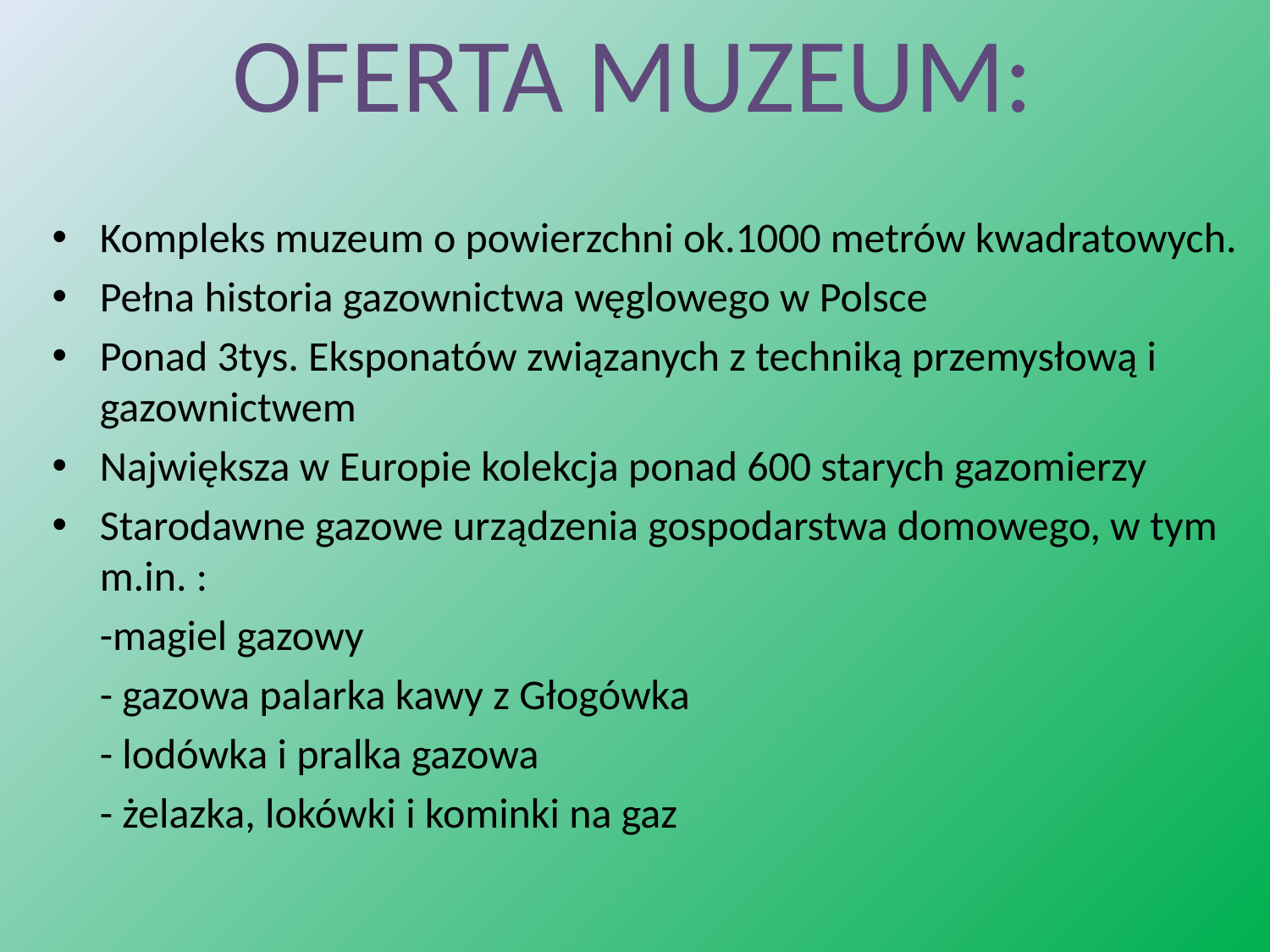

OFERTA MUZEUM:

Kompleks muzeum o powierzchni ok.1000 metrów kwadratowych.
Pełna historia gazownictwa węglowego w Polsce
Ponad 3tys. Eksponatów związanych z techniką przemysłową i gazownictwem
Największa w Europie kolekcja ponad 600 starych gazomierzy
Starodawne gazowe urządzenia gospodarstwa domowego, w tym m.in. :
	-magiel gazowy
	- gazowa palarka kawy z Głogówka
	- lodówka i pralka gazowa
	- żelazka, lokówki i kominki na gaz